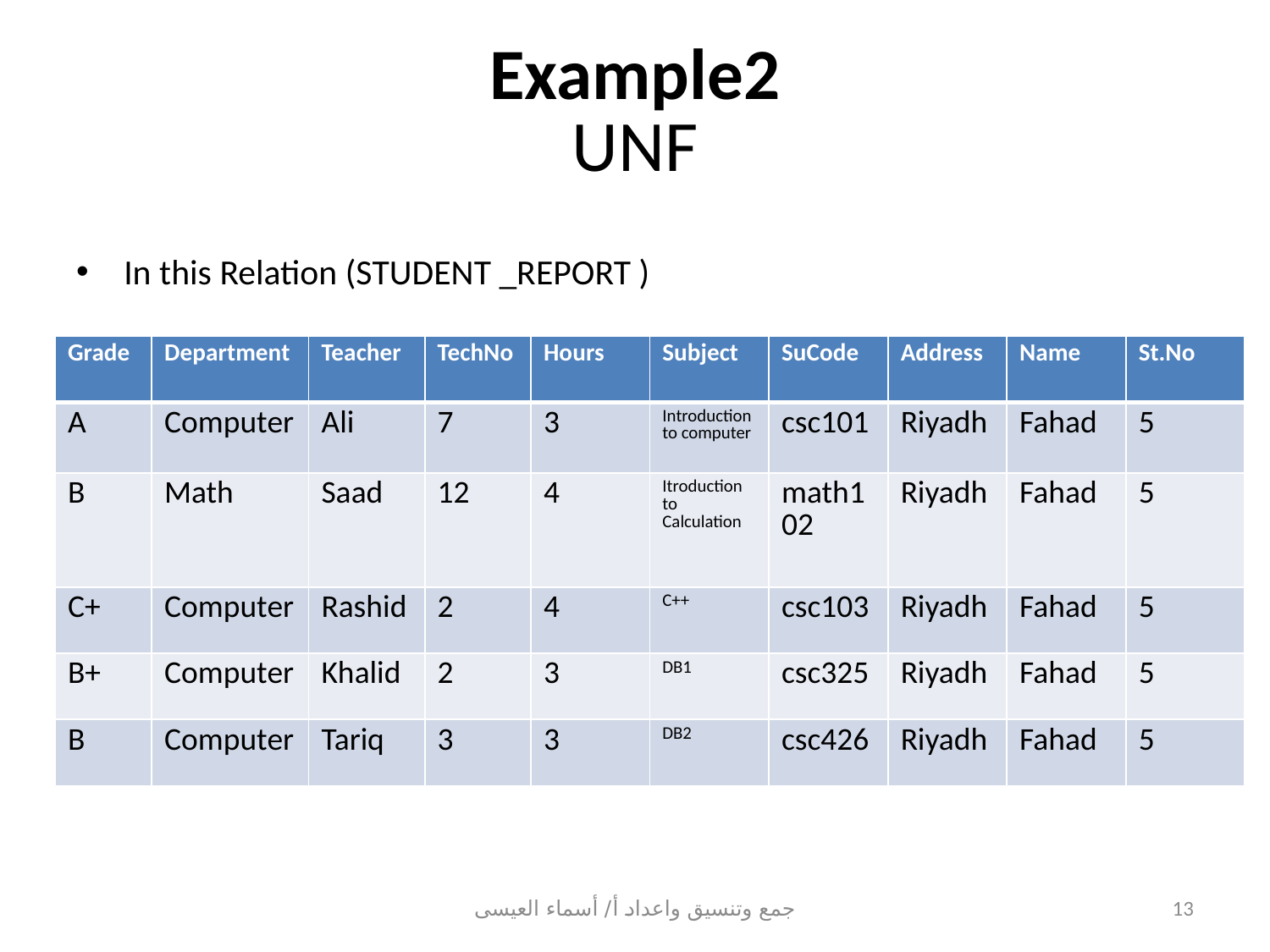

# Example2 UNF
In this Relation (STUDENT _REPORT )
| Grade | Department | Teacher | TechNo | Hours | Subject | SuCode | Address | Name | St.No |
| --- | --- | --- | --- | --- | --- | --- | --- | --- | --- |
| A | Computer | Ali | 7 | 3 | Introduction to computer | csc101 | Riyadh | Fahad | 5 |
| B | Math | Saad | 12 | 4 | Itroduction to Calculation | math102 | Riyadh | Fahad | 5 |
| C+ | Computer | Rashid | 2 | 4 | C++ | csc103 | Riyadh | Fahad | 5 |
| B+ | Computer | Khalid | 2 | 3 | DB1 | csc325 | Riyadh | Fahad | 5 |
| B | Computer | Tariq | 3 | 3 | DB2 | csc426 | Riyadh | Fahad | 5 |
جمع وتنسيق واعداد أ/ أسماء العيسى
13